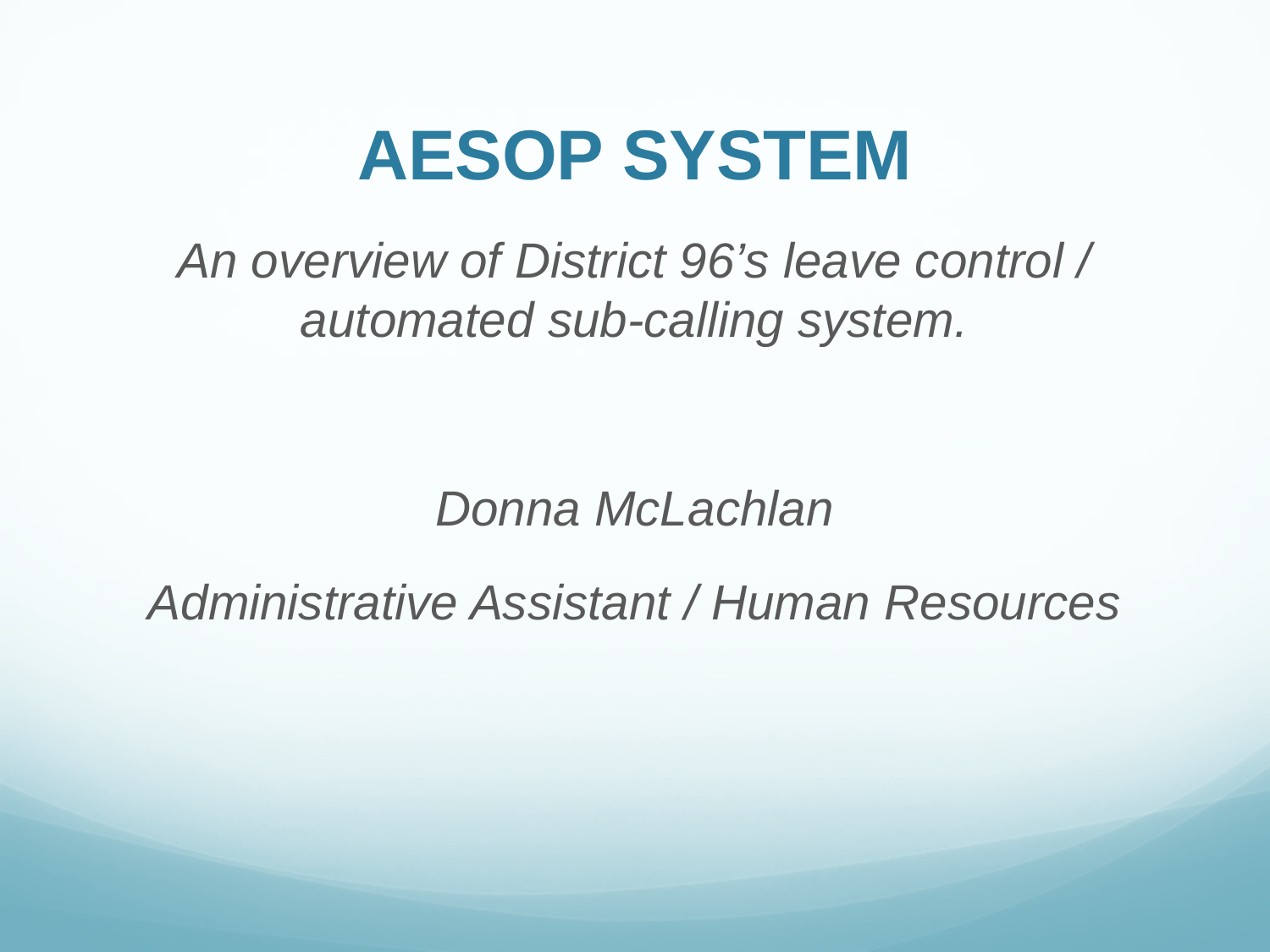

# AESOP System
An overview of District 96’s leave control / automated sub-calling system.

Donna McLachlan
Administrative Assistant / Human Resources